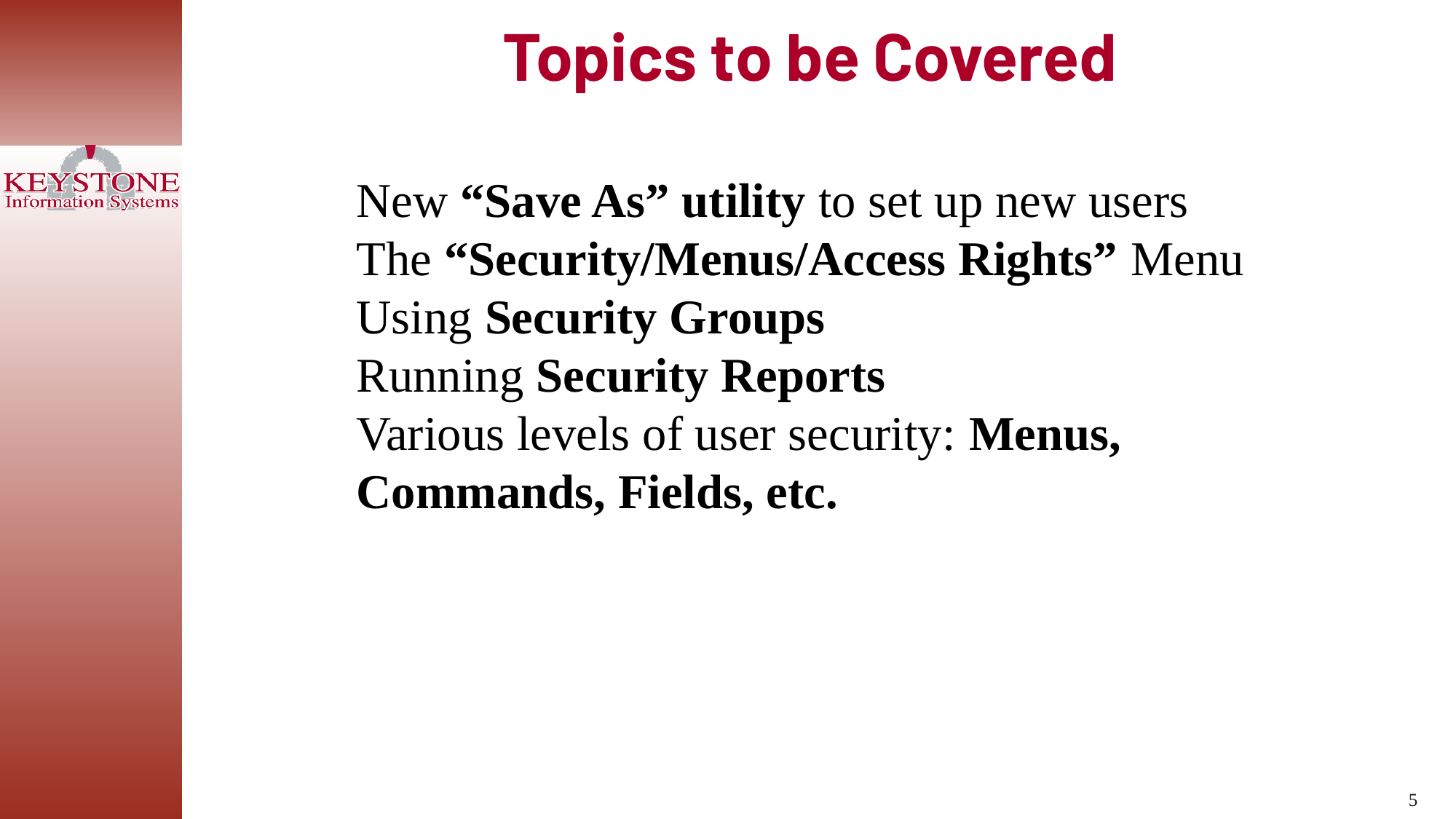

Topics to be Covered
New “Save As” utility to set up new users
The “Security/Menus/Access Rights” Menu
Using Security Groups
Running Security Reports
Various levels of user security: Menus, Commands, Fields, etc.
5